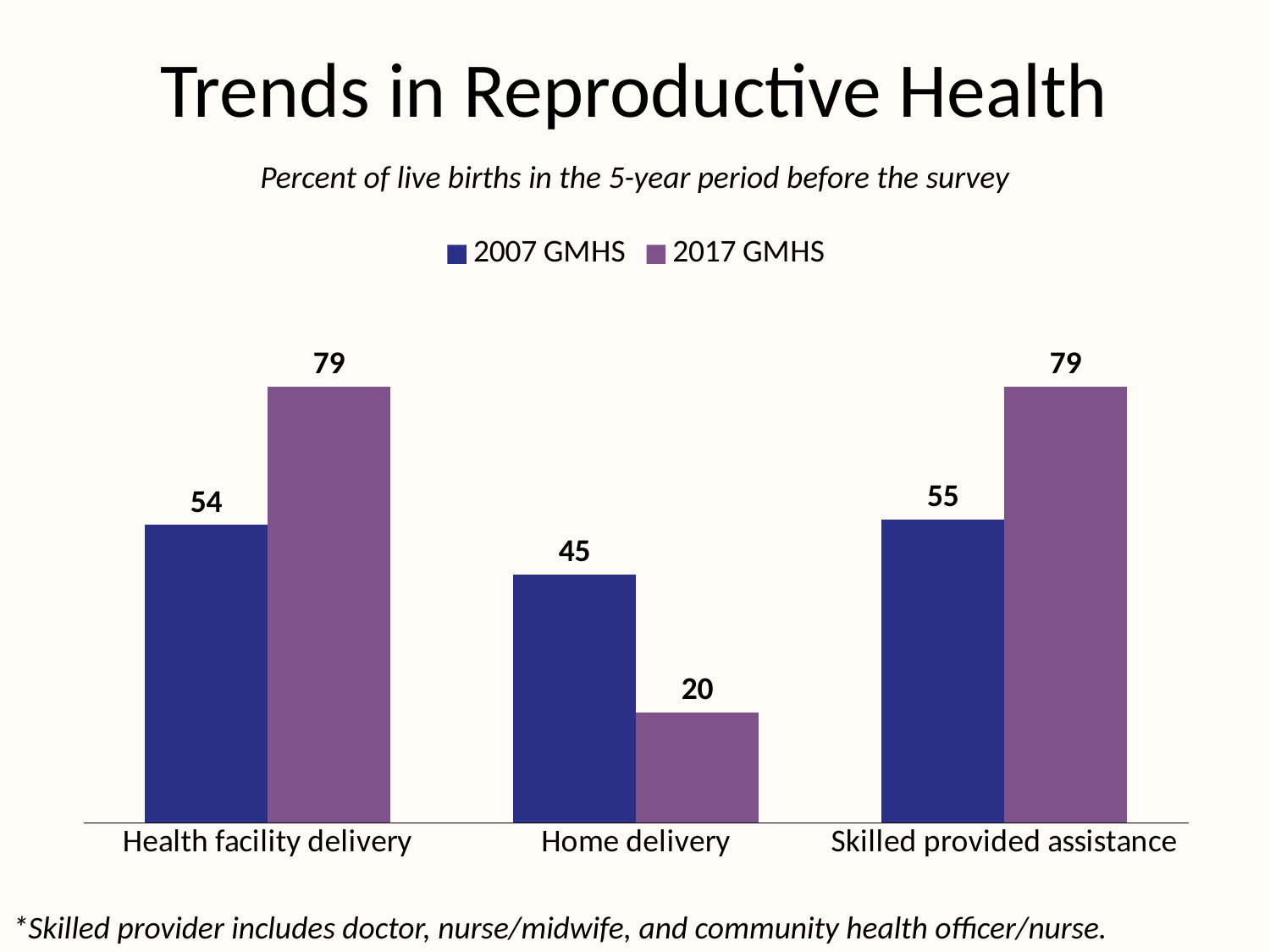

# Trends in Reproductive Health
Percent of live births in the 5-year period before the survey

### Chart

| Category | 2007 GMHS | 2017 GMHS |
|---|---|---|
| Health facility delivery | 54.0 | 79.0 |
| Home delivery | 45.0 | 20.0 |
| Skilled provided assistance | 55.0 | 79.0 |
*Skilled provider includes doctor, nurse/midwife, and community health officer/nurse.